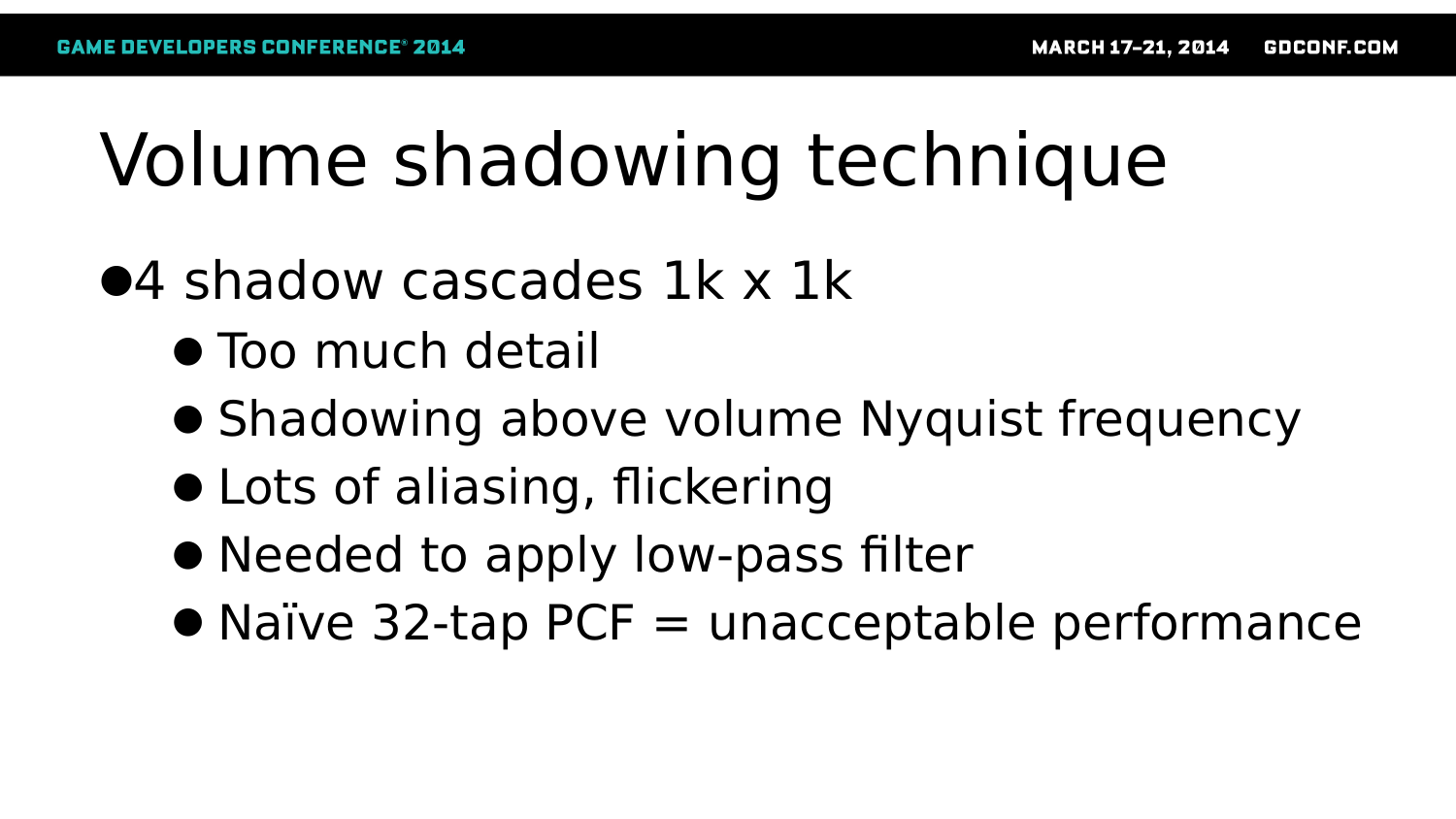

# Volume shadowing technique
4 shadow cascades 1k x 1k
Too much detail
Shadowing above volume Nyquist frequency
Lots of aliasing, flickering
Needed to apply low-pass filter
Naïve 32-tap PCF = unacceptable performance